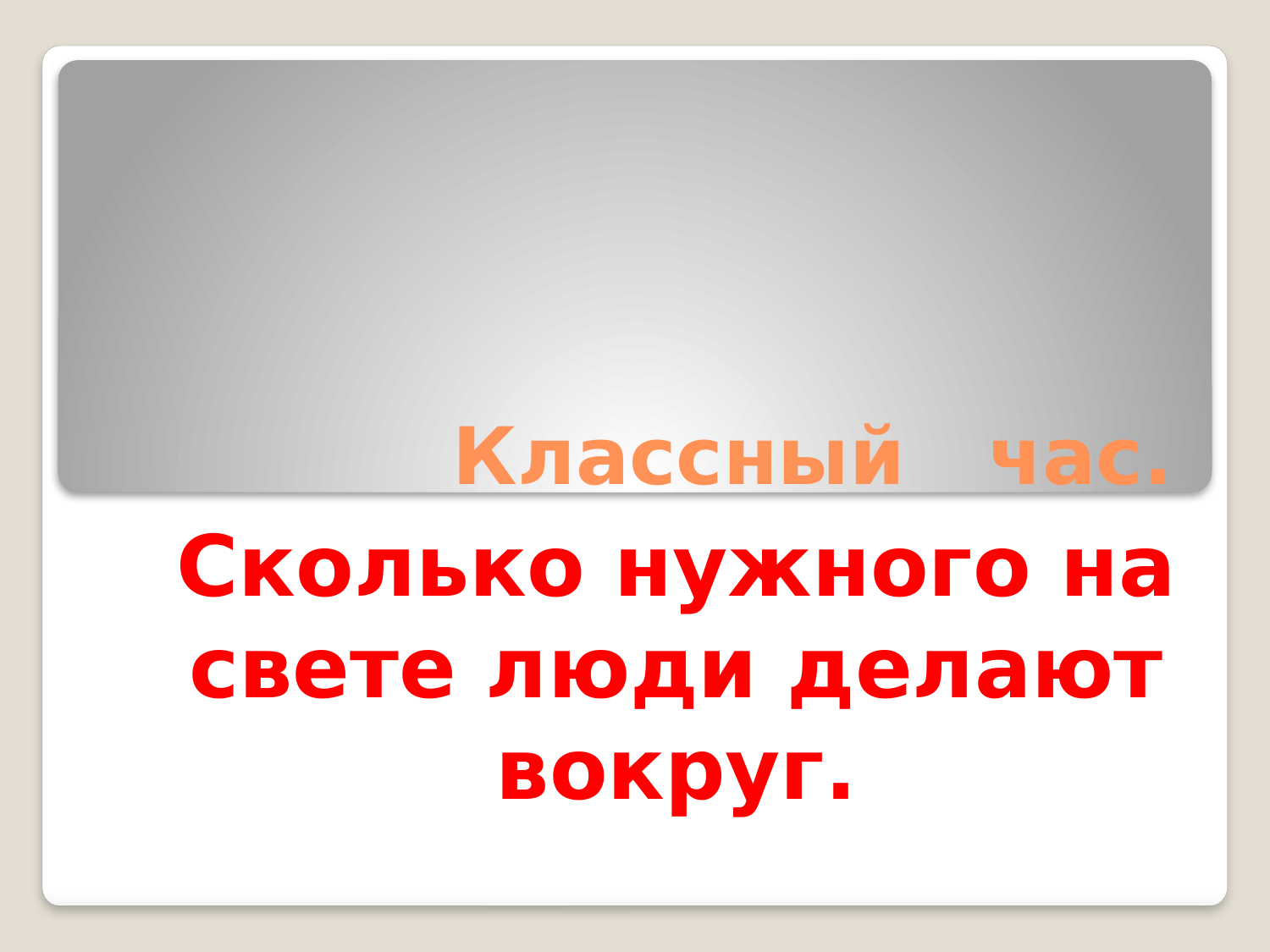

# Классный	 час.
Сколько нужного на свете люди делают вокруг.